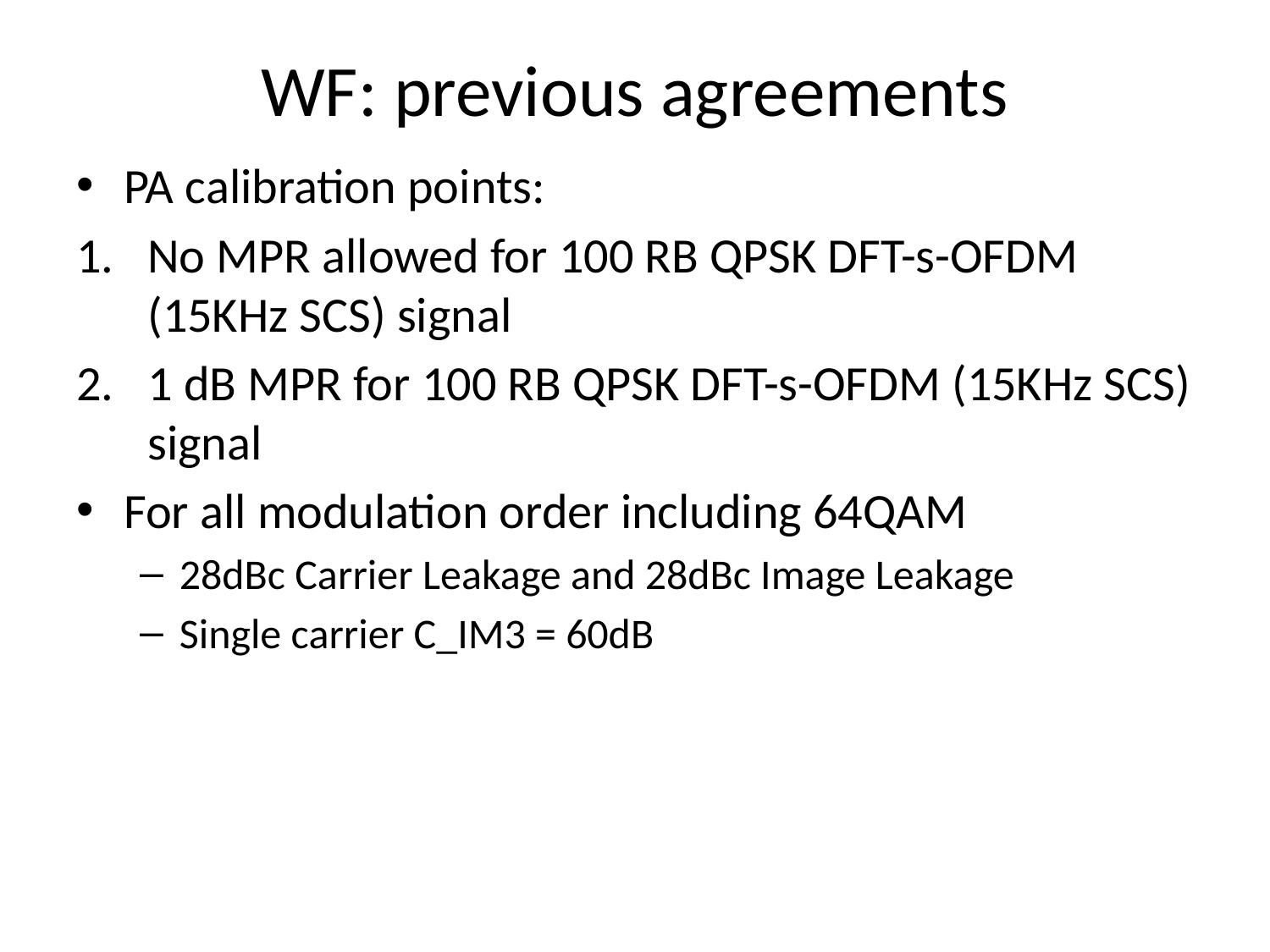

# WF: previous agreements
PA calibration points:
No MPR allowed for 100 RB QPSK DFT-s-OFDM (15KHz SCS) signal
1 dB MPR for 100 RB QPSK DFT-s-OFDM (15KHz SCS) signal
For all modulation order including 64QAM
28dBc Carrier Leakage and 28dBc Image Leakage
Single carrier C_IM3 = 60dB